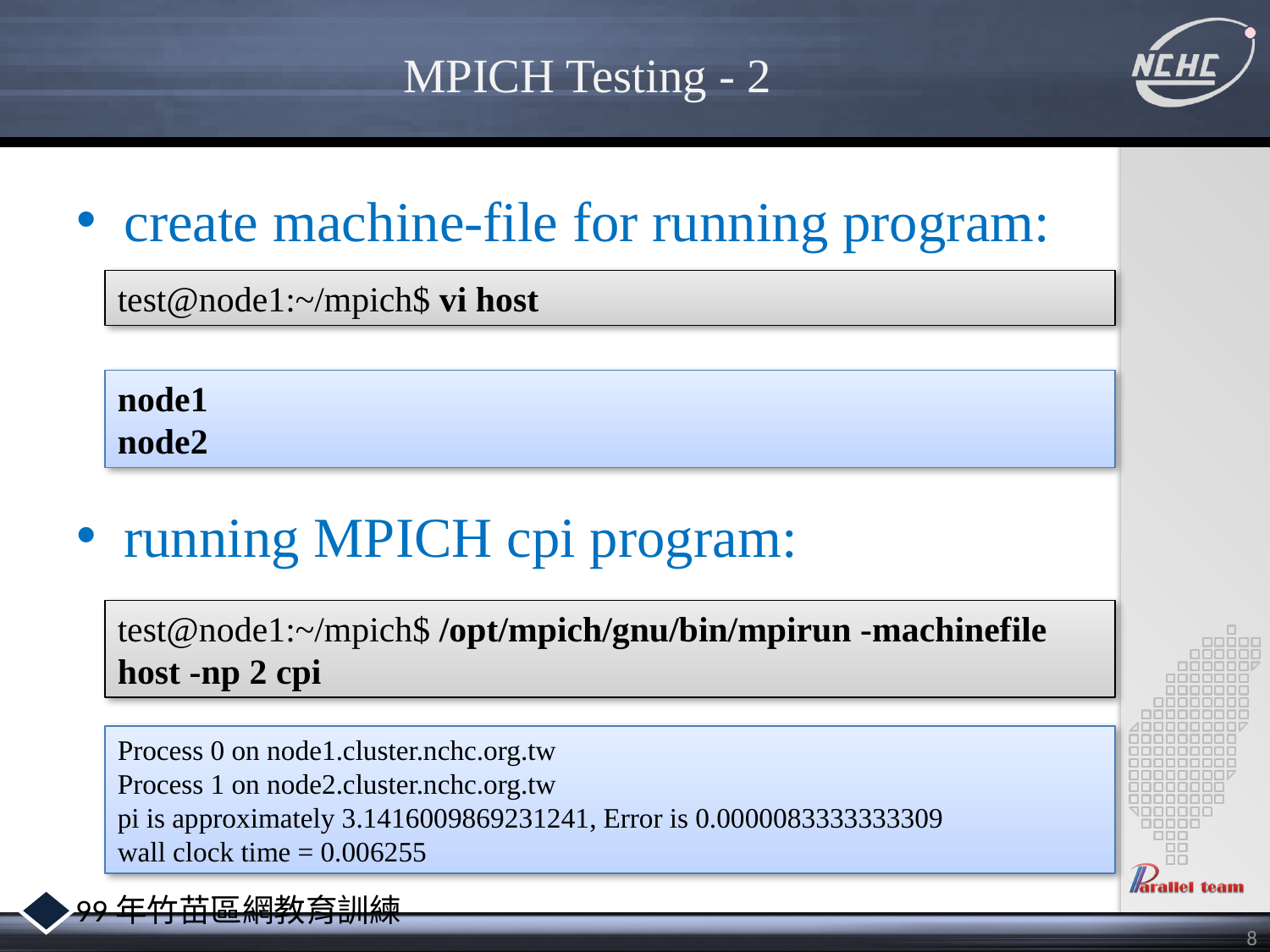

# MPICH Testing - 2
create machine-file for running program:

running MPICH cpi program:
test@node1:~/mpich$ vi host
node1
node2
test@node1:~/mpich$ /opt/mpich/gnu/bin/mpirun -machinefile host -np 2 cpi
Process 0 on node1.cluster.nchc.org.tw
Process 1 on node2.cluster.nchc.org.tw
pi is approximately 3.1416009869231241, Error is 0.0000083333333309
wall clock time = 0.006255
8